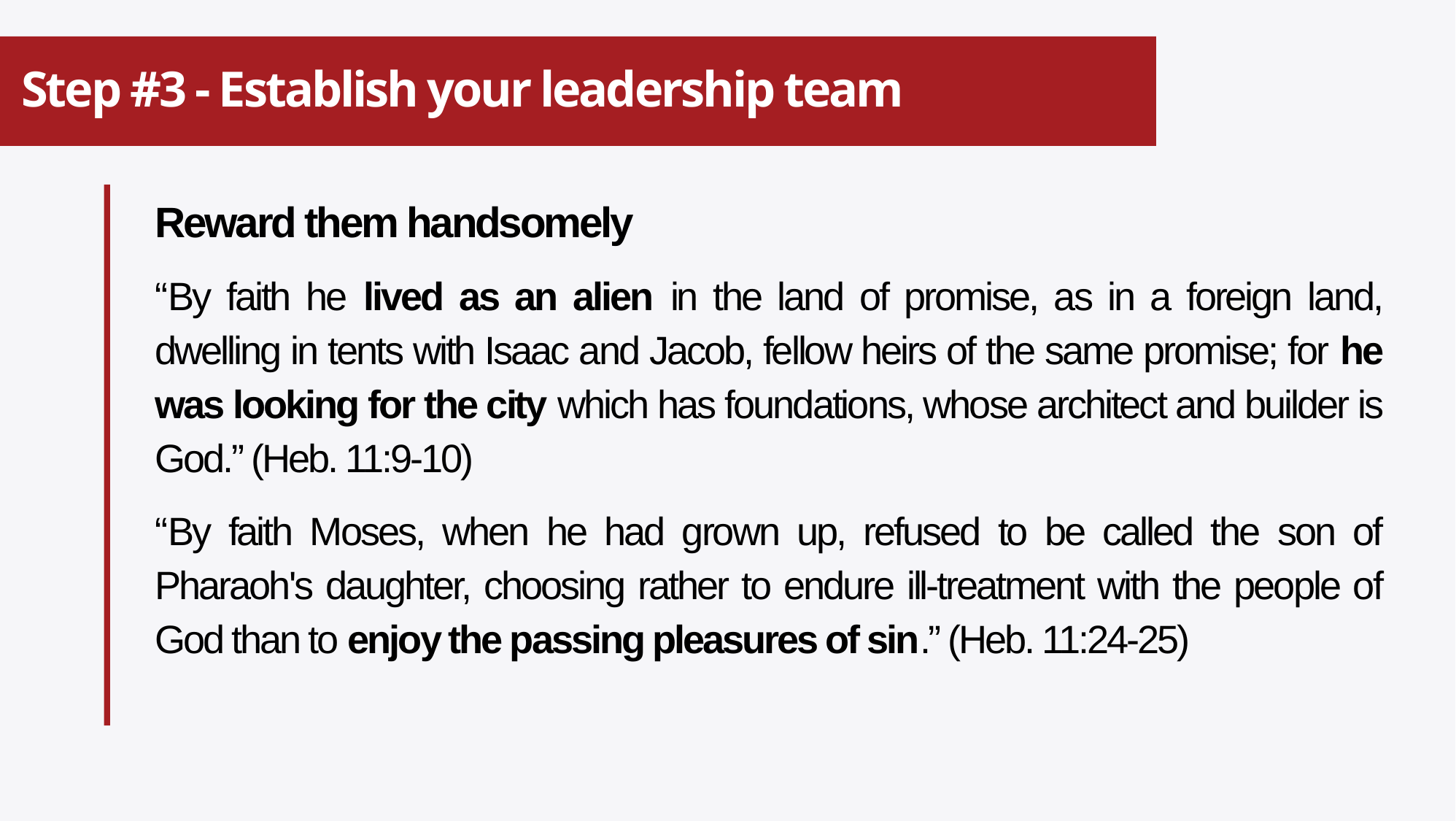

# Step #3 - Establish your leadership team
Reward them handsomely
“By faith he lived as an alien in the land of promise, as in a foreign land, dwelling in tents with Isaac and Jacob, fellow heirs of the same promise; for he was looking for the city which has foundations, whose architect and builder is God.” (Heb. 11:9-10)
“By faith Moses, when he had grown up, refused to be called the son of Pharaoh's daughter, choosing rather to endure ill-treatment with the people of God than to enjoy the passing pleasures of sin.” (Heb. 11:24-25)